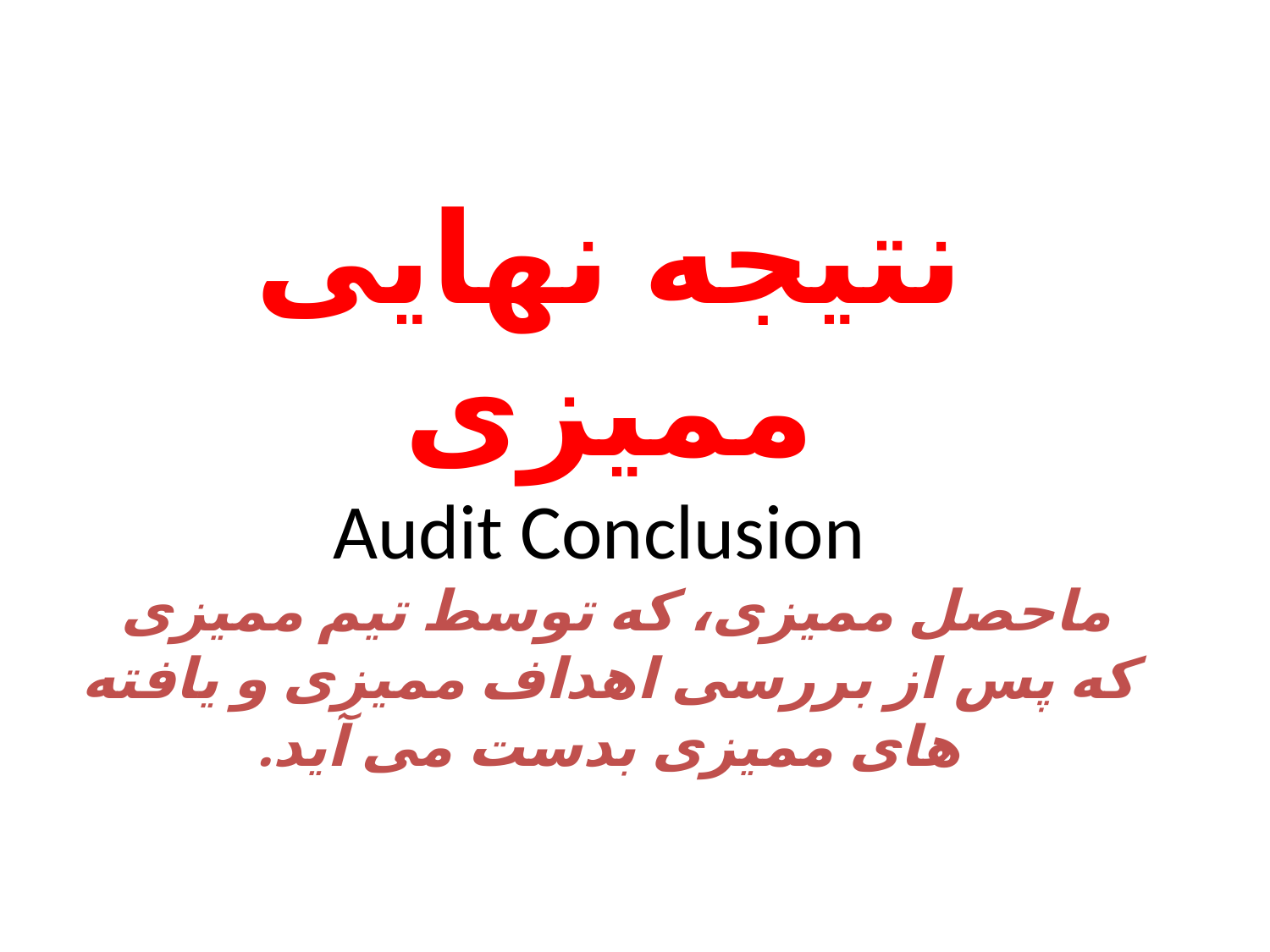

# نتیجه نهایی ممیزی Audit Conclusion ماحصل ممیزی، که توسط تیم ممیزی  که پس از بررسی اهداف ممیزی و یافته های ممیزی بدست می آید.